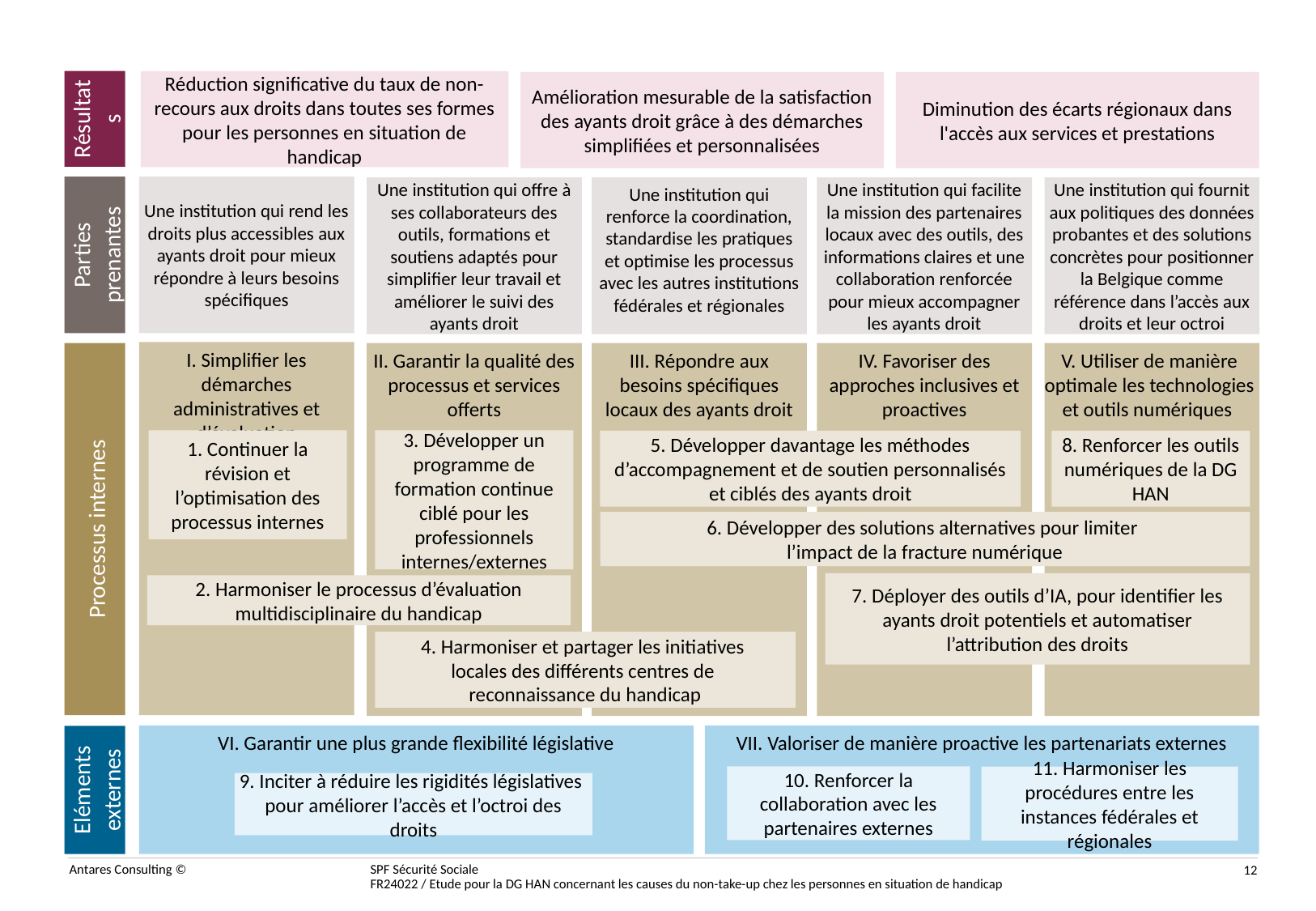

Résultats
Réduction significative du taux de non-recours aux droits dans toutes ses formes pour les personnes en situation de handicap
Amélioration mesurable de la satisfaction des ayants droit grâce à des démarches simplifiées et personnalisées
Diminution des écarts régionaux dans l'accès aux services et prestations
Parties prenantes
Une institution qui rend les droits plus accessibles aux ayants droit pour mieux répondre à leurs besoins spécifiques
Une institution qui offre à ses collaborateurs des outils, formations et soutiens adaptés pour simplifier leur travail et améliorer le suivi des ayants droit
Une institution qui renforce la coordination, standardise les pratiques et optimise les processus avec les autres institutions fédérales et régionales
Une institution qui facilite la mission des partenaires locaux avec des outils, des informations claires et une collaboration renforcée pour mieux accompagner les ayants droit
Une institution qui fournit aux politiques des données probantes et des solutions concrètes pour positionner la Belgique comme référence dans l’accès aux droits et leur octroi
I. Simplifier les démarches administratives et d’évaluation
Processus internes
II. Garantir la qualité des processus et services offerts
III. Répondre aux besoins spécifiques locaux des ayants droit
IV. Favoriser des approches inclusives et proactives
V. Utiliser de manière optimale les technologies et outils numériques
1. Continuer la révision et l’optimisation des processus internes
3. Développer un programme de formation continue ciblé pour les professionnels internes/externes
5. Développer davantage les méthodes d’accompagnement et de soutien personnalisés et ciblés des ayants droit
8. Renforcer les outils numériques de la DG HAN
6. Développer des solutions alternatives pour limiter
l’impact de la fracture numérique
7. Déployer des outils d’IA, pour identifier les ayants droit potentiels et automatiser l’attribution des droits
2. Harmoniser le processus d’évaluation multidisciplinaire du handicap
4. Harmoniser et partager les initiatives
locales des différents centres de
reconnaissance du handicap
VI. Garantir une plus grande flexibilité législative
VII. Valoriser de manière proactive les partenariats externes
Eléments externes
10. Renforcer la collaboration avec les partenaires externes
11. Harmoniser les procédures entre les instances fédérales et régionales
9. Inciter à réduire les rigidités législatives
pour améliorer l’accès et l’octroi des droits